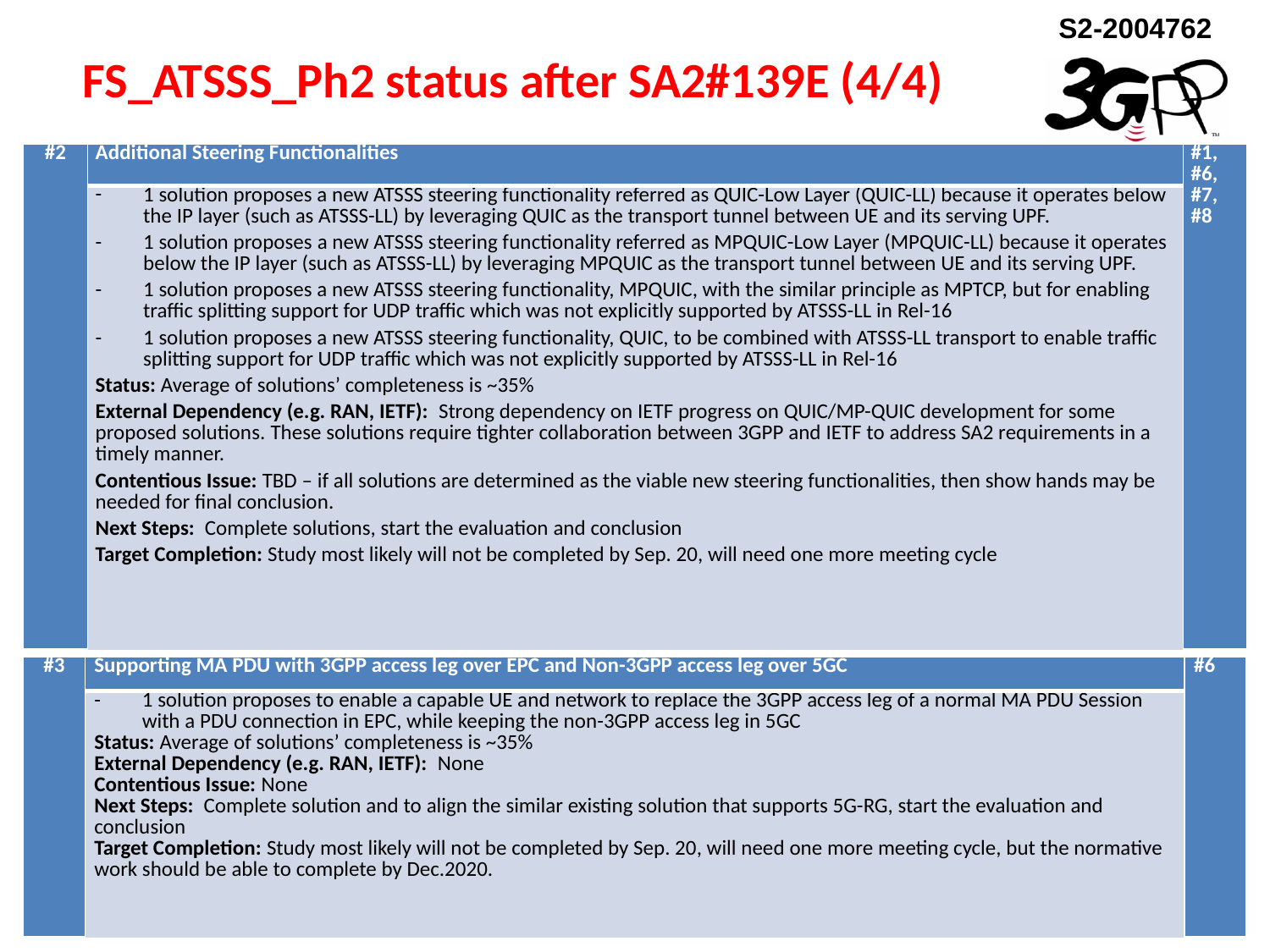

# FS_ATSSS_Ph2 status after SA2#139E (4/4)
| #2 | Additional Steering Functionalities | #1, #6, #7, #8 |
| --- | --- | --- |
|  | 1 solution proposes a new ATSSS steering functionality referred as QUIC-Low Layer (QUIC-LL) because it operates below the IP layer (such as ATSSS-LL) by leveraging QUIC as the transport tunnel between UE and its serving UPF. 1 solution proposes a new ATSSS steering functionality referred as MPQUIC-Low Layer (MPQUIC-LL) because it operates below the IP layer (such as ATSSS-LL) by leveraging MPQUIC as the transport tunnel between UE and its serving UPF. 1 solution proposes a new ATSSS steering functionality, MPQUIC, with the similar principle as MPTCP, but for enabling traffic splitting support for UDP traffic which was not explicitly supported by ATSSS-LL in Rel-16 1 solution proposes a new ATSSS steering functionality, QUIC, to be combined with ATSSS-LL transport to enable traffic splitting support for UDP traffic which was not explicitly supported by ATSSS-LL in Rel-16 Status: Average of solutions’ completeness is ~35% External Dependency (e.g. RAN, IETF): Strong dependency on IETF progress on QUIC/MP-QUIC development for some proposed solutions. These solutions require tighter collaboration between 3GPP and IETF to address SA2 requirements in a timely manner. Contentious Issue: TBD – if all solutions are determined as the viable new steering functionalities, then show hands may be needed for final conclusion. Next Steps: Complete solutions, start the evaluation and conclusion Target Completion: Study most likely will not be completed by Sep. 20, will need one more meeting cycle |  |
| #3 | Supporting MA PDU with 3GPP access leg over EPC and Non-3GPP access leg over 5GC | #6 |
| --- | --- | --- |
|  | 1 solution proposes to enable a capable UE and network to replace the 3GPP access leg of a normal MA PDU Session with a PDU connection in EPC, while keeping the non-3GPP access leg in 5GC Status: Average of solutions’ completeness is ~35% External Dependency (e.g. RAN, IETF): None Contentious Issue: None Next Steps: Complete solution and to align the similar existing solution that supports 5G-RG, start the evaluation and conclusion Target Completion: Study most likely will not be completed by Sep. 20, will need one more meeting cycle, but the normative work should be able to complete by Dec.2020. |  |